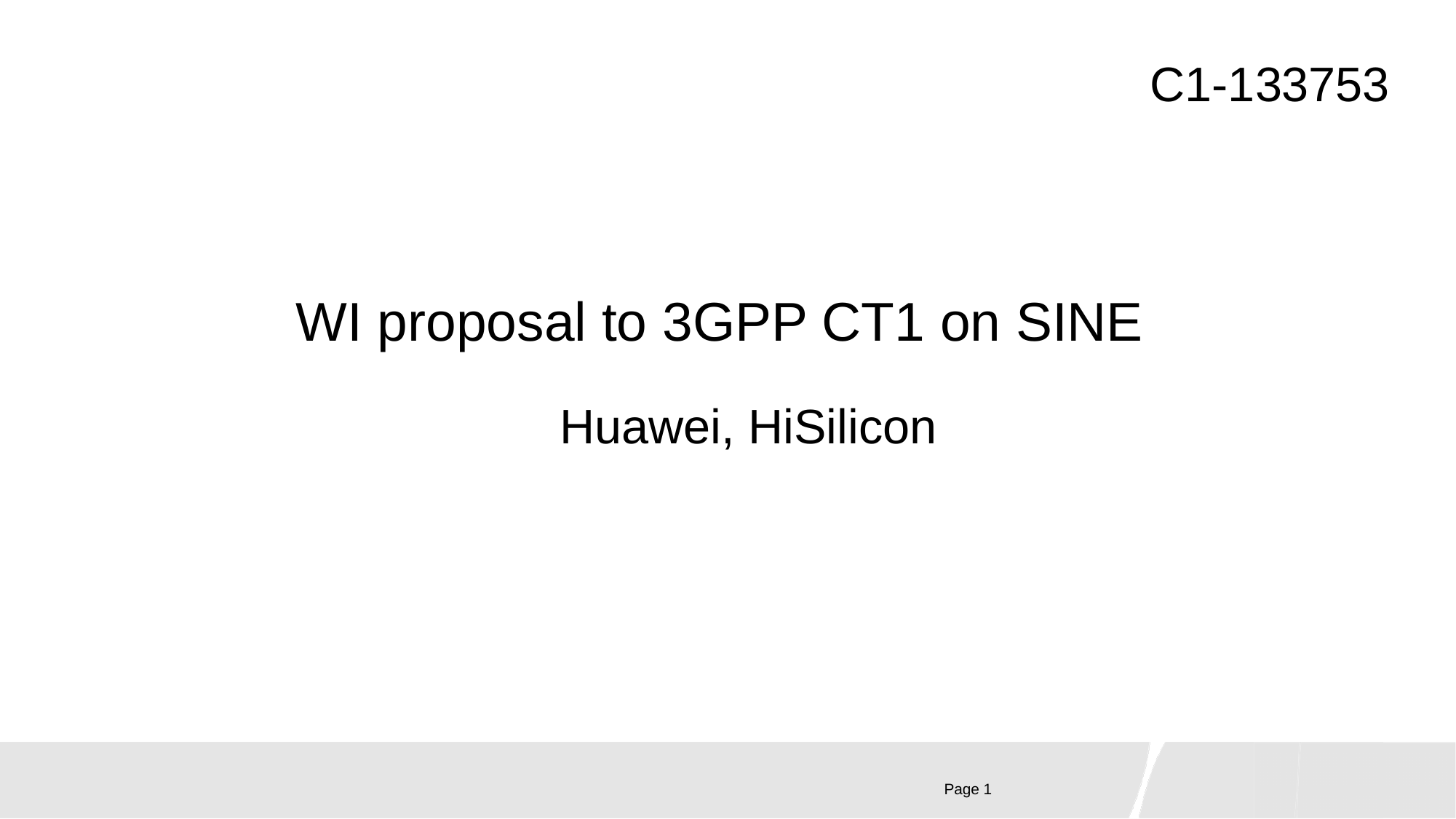

C1-133753
# WI proposal to 3GPP CT1 on SINE
Huawei, HiSilicon